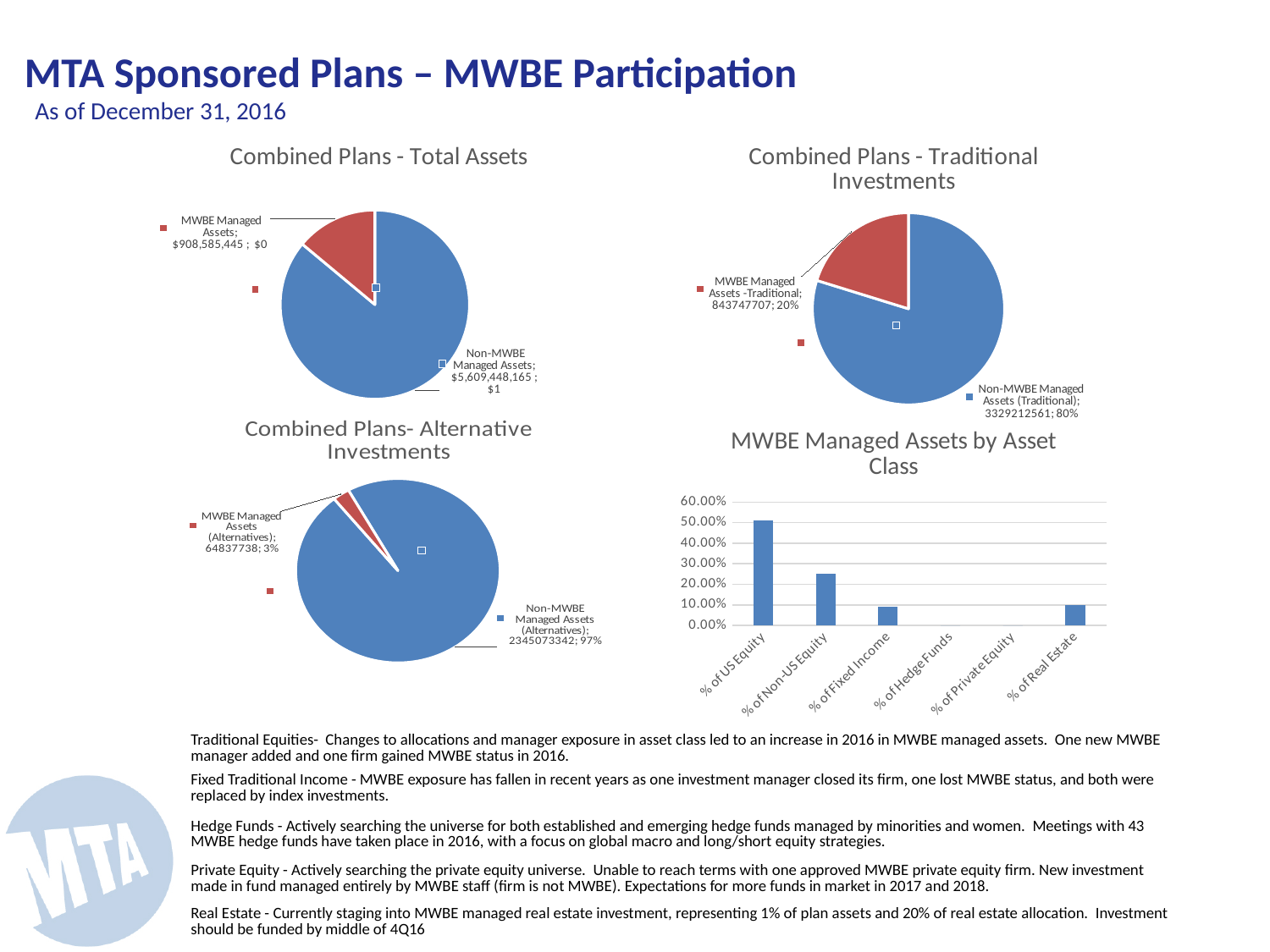

MTA Sponsored Plans – MWBE Participation
As of December 31, 2016

### Chart: Combined Plans - Total Assets

| Category |  |
|---|---|
| Non-MWBE Managed Assets | 5609448165.0 |
| MWBE Managed Assets | 908585445.0 |

### Chart: Combined Plans - Traditional Investments

| Category |  |
|---|---|
| Non-MWBE Managed Assets (Traditional) | 3329212561.0 |
| MWBE Managed Assets -Traditional | 843747707.0 |

### Chart: MWBE Managed Assets by Asset Class

| Category |  |
|---|---|
| % of US Equity | 0.51 |
| % of Non-US Equity | 0.25 |
| % of Fixed Income | 0.09 |
| % of Hedge Funds | 0.0 |
| % of Private Equity | 0.0 |
| % of Real Estate | 0.1 |

### Chart: Combined Plans- Alternative Investments

| Category |  |
|---|---|
| Non-MWBE Managed Assets (Alternatives) | 2345073342.0 |
| MWBE Managed Assets (Alternatives) | 64837738.0 |
| Traditional Equities- Changes to allocations and manager exposure in asset class led to an increase in 2016 in MWBE managed assets. One new MWBE manager added and one firm gained MWBE status in 2016. |
| --- |
| Fixed Traditional Income - MWBE exposure has fallen in recent years as one investment manager closed its firm, one lost MWBE status, and both were replaced by index investments. |
| Hedge Funds - Actively searching the universe for both established and emerging hedge funds managed by minorities and women. Meetings with 43 MWBE hedge funds have taken place in 2016, with a focus on global macro and long/short equity strategies. |
| Private Equity - Actively searching the private equity universe. Unable to reach terms with one approved MWBE private equity firm. New investment made in fund managed entirely by MWBE staff (firm is not MWBE). Expectations for more funds in market in 2017 and 2018. |
| Real Estate - Currently staging into MWBE managed real estate investment, representing 1% of plan assets and 20% of real estate allocation. Investment should be funded by middle of 4Q16 |